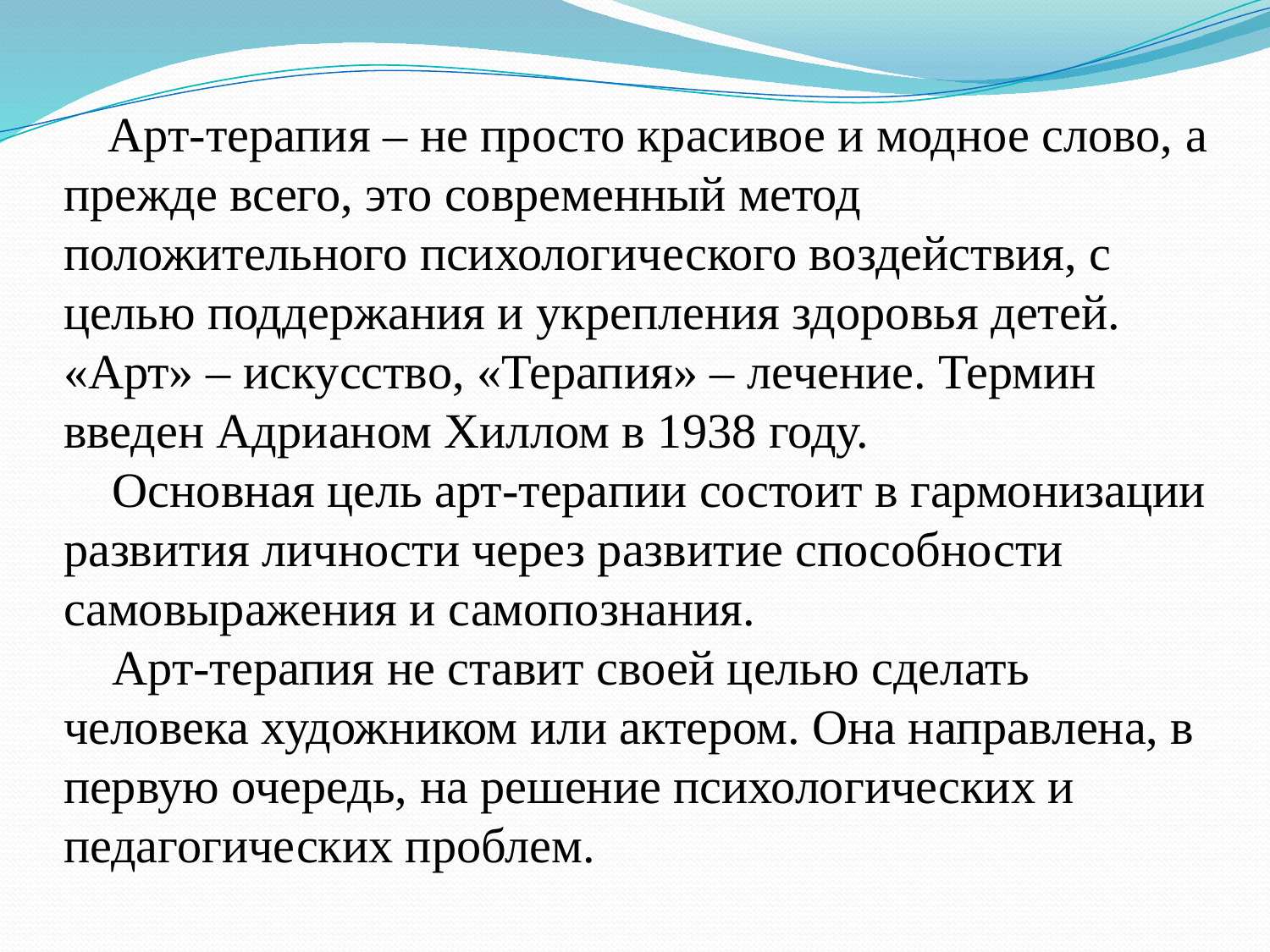

# Арт-терапия – не просто красивое и модное слово, а прежде всего, это современный метод положительного психологического воздействия, с целью поддержания и укрепления здоровья детей. «Арт» – искусство, «Терапия» – лечение. Термин введен Адрианом Хиллом в 1938 году. Основная цель арт-терапии состоит в гармонизации развития личности через развитие способности самовыражения и самопознания. Арт-терапия не ставит своей целью сделать человека художником или актером. Она направлена, в первую очередь, на решение психологических и педагогических проблем.